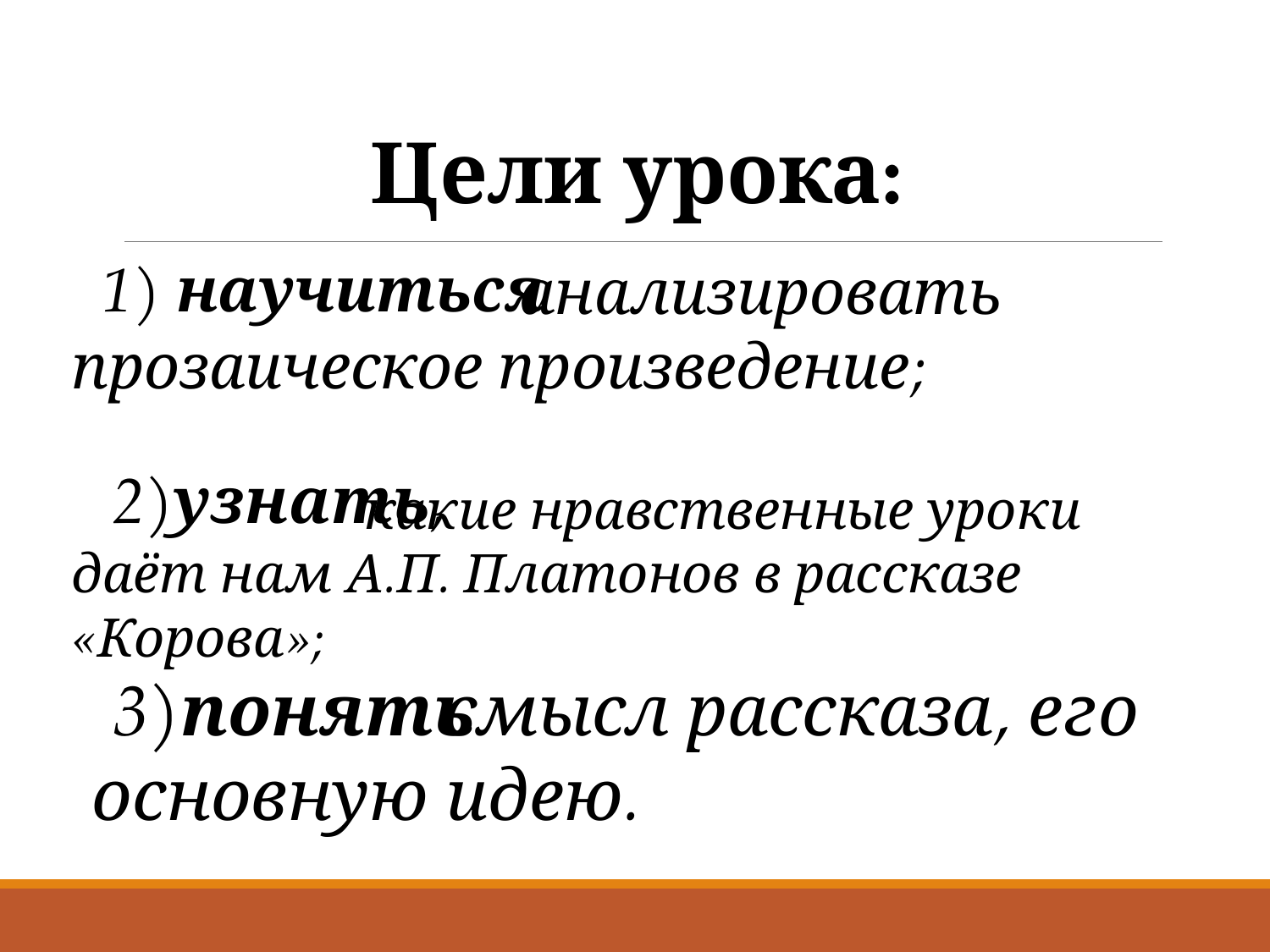

# Цели урока:
1) научиться
                             анализировать    прозаическое произведение;

2)узнать,
                      какие нравственные уроки даёт нам А.П. Платонов в рассказе «Корова»;

                    смысл рассказа, его основную идею.

3)понять